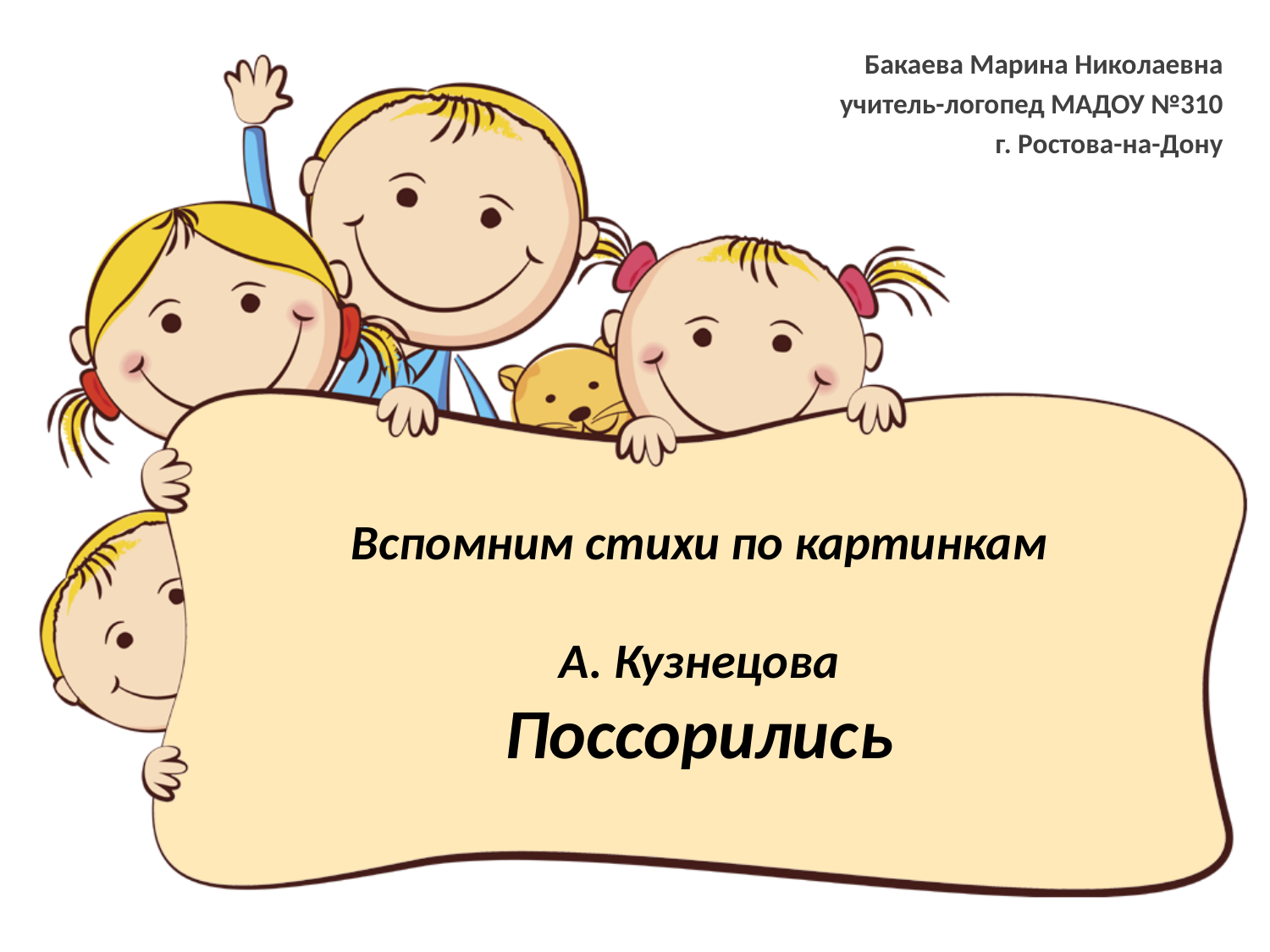

Бакаева Марина Николаевна
учитель-логопед МАДОУ №310
г. Ростова-на-Дону
# Вспомним стихи по картинкам А. Кузнецова Поссорились